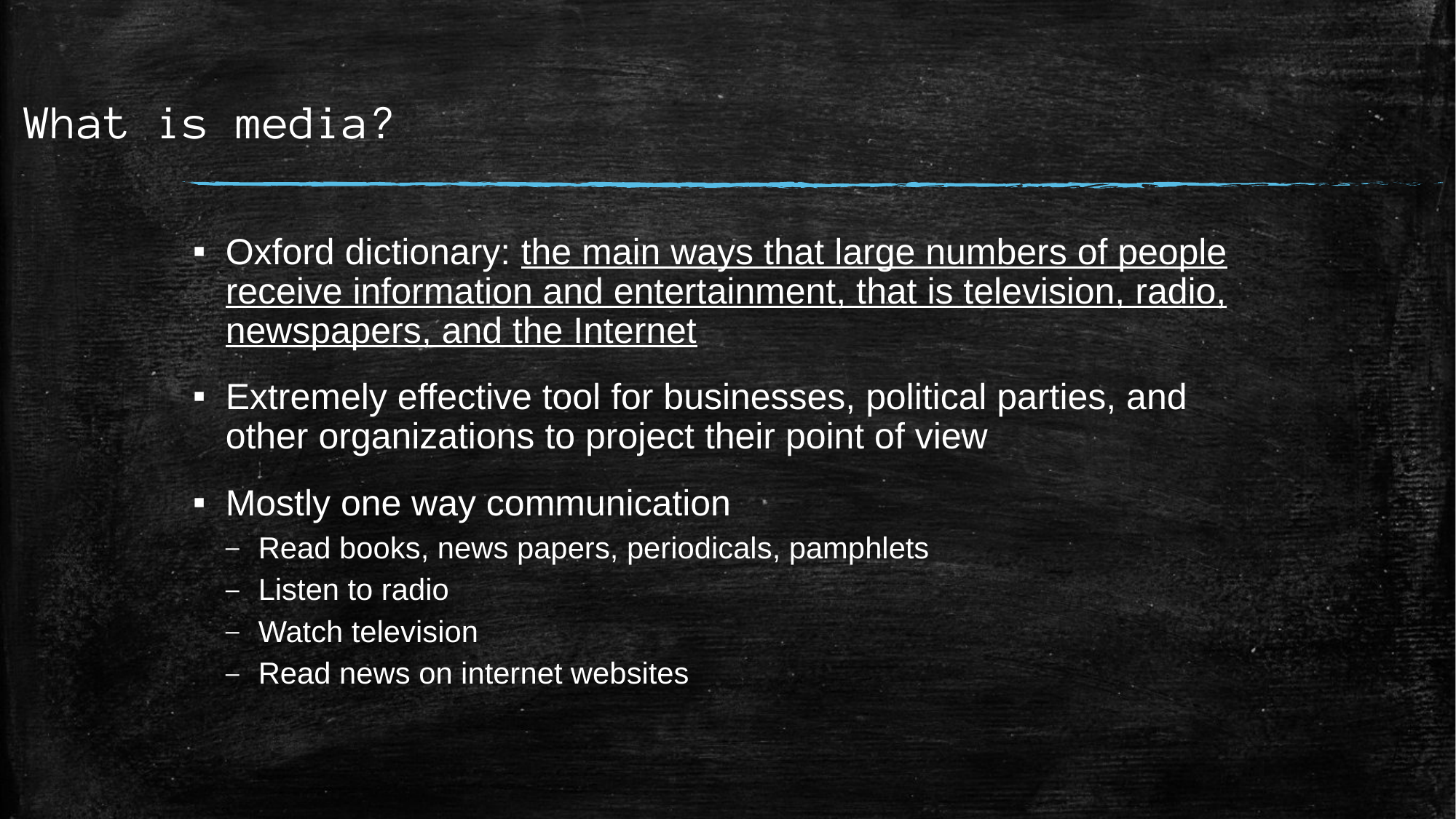

# What is media?
Oxford dictionary: the main ways that large numbers of people receive information and entertainment, that is television, radio, newspapers, and the Internet
Extremely effective tool for businesses, political parties, and other organizations to project their point of view
Mostly one way communication
Read books, news papers, periodicals, pamphlets
Listen to radio
Watch television
Read news on internet websites